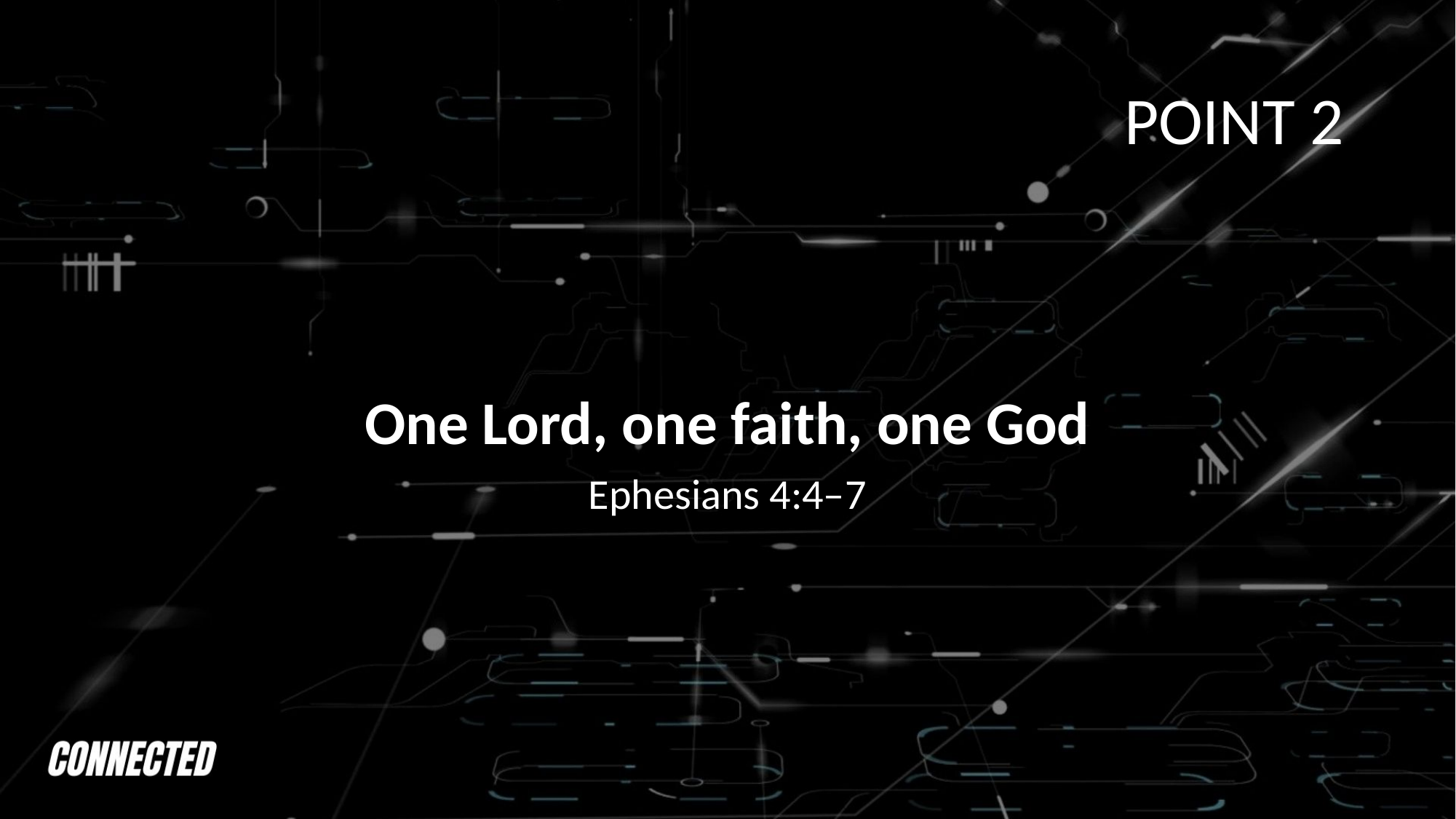

# POINT 2

One Lord, one faith, one God
Ephesians 4:4–7